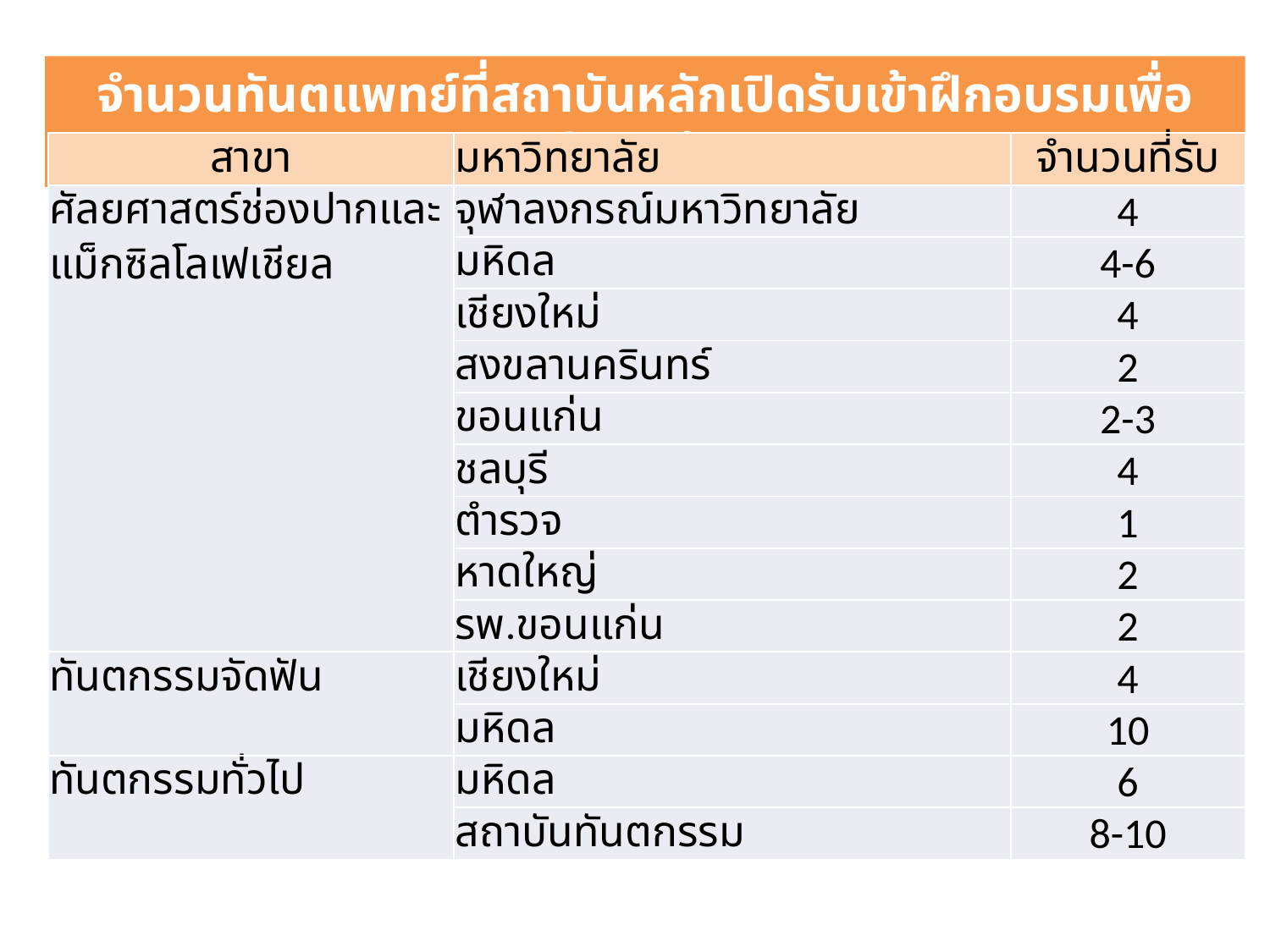

จำนวนทันตแพทย์ที่สถาบันหลักเปิดรับเข้าฝึกอบรมเพื่อวุฒิบัตรปีการศึกษา 2558
| สาขา | มหาวิทยาลัย | จำนวนที่รับ |
| --- | --- | --- |
| ศัลยศาสตร์ช่องปากและแม็กซิลโลเฟเชียล | จุฬาลงกรณ์มหาวิทยาลัย | 4 |
|  | มหิดล | 4-6 |
|  | เชียงใหม่ | 4 |
|  | สงขลานครินทร์ | 2 |
|  | ขอนแก่น | 2-3 |
|  | ชลบุรี | 4 |
|  | ตำรวจ | 1 |
|  | หาดใหญ่ | 2 |
|  | รพ.ขอนแก่น | 2 |
| ทันตกรรมจัดฟัน | เชียงใหม่ | 4 |
|  | มหิดล | 10 |
| ทันตกรรมทั่วไป | มหิดล | 6 |
|  | สถาบันทันตกรรม | 8-10 |